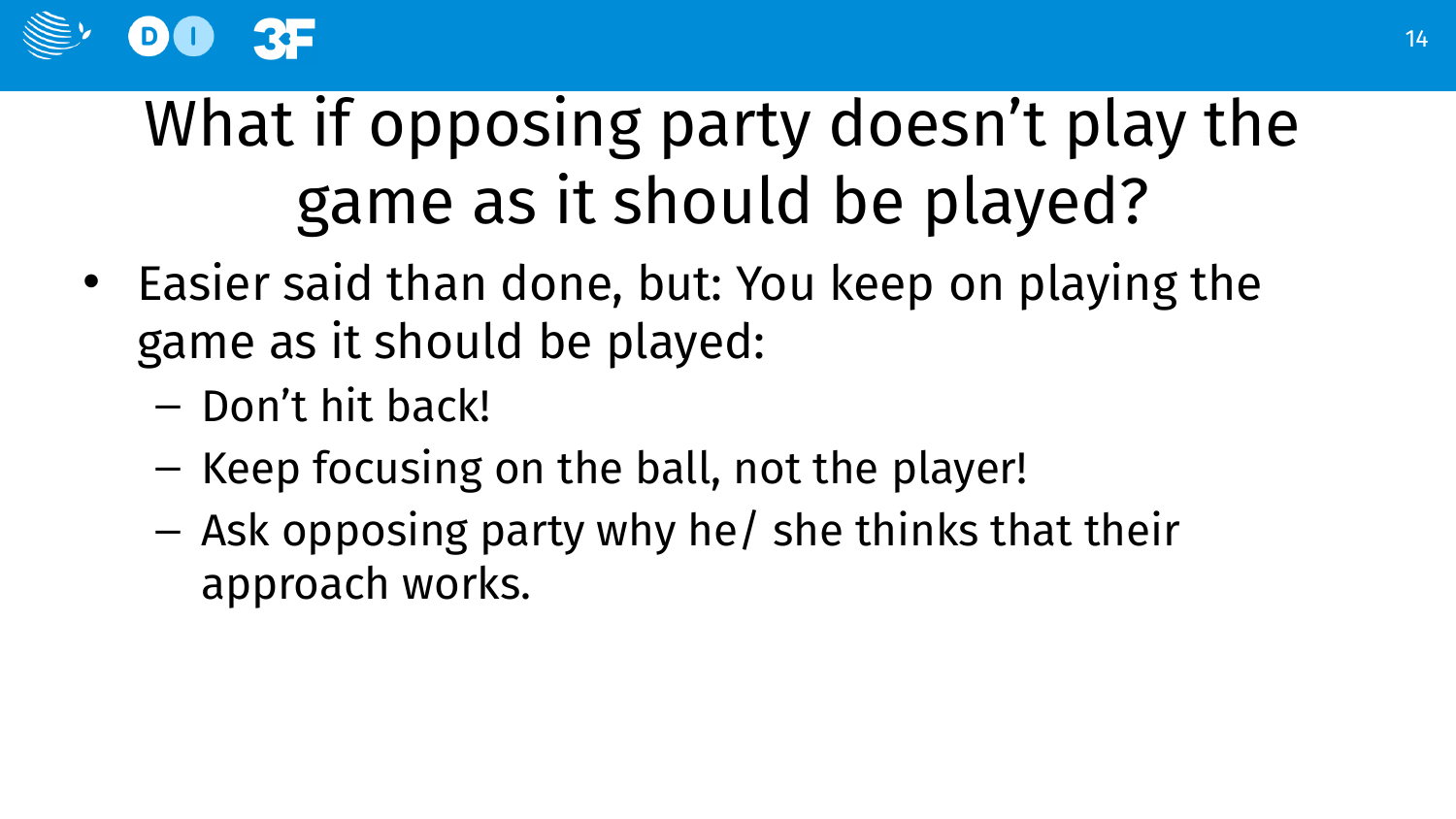

14
# What if opposing party doesn’t play the game as it should be played?
Easier said than done, but: You keep on playing the game as it should be played:
Don’t hit back!
Keep focusing on the ball, not the player!
Ask opposing party why he/ she thinks that their approach works.